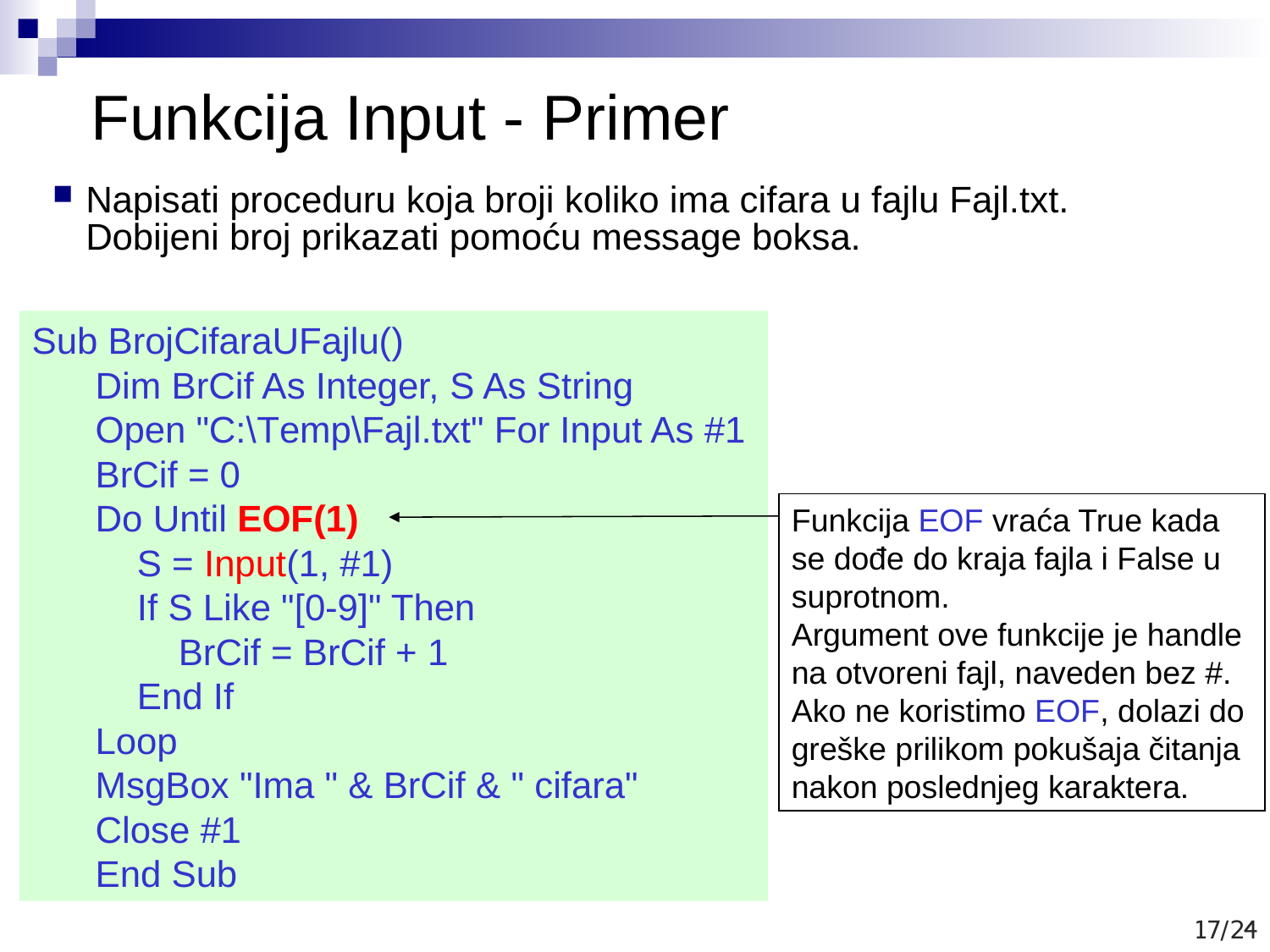

# Funkcija Input - Primer
Napisati proceduru koja broji koliko ima cifara u fajlu Fajl.txt. Dobijeni broj prikazati pomoću message boksa.
Sub BrojCifaraUFajlu()
Dim BrCif As Integer, S As String
Open "C:\Temp\Fajl.txt" For Input As #1
BrCif = 0
Do Until EOF(1)
    S = Input(1, #1)
    If S Like "[0-9]" Then
        BrCif = BrCif + 1
    End If
Loop
MsgBox "Ima " & BrCif & " cifara"
Close #1
End Sub
Funkcija EOF vraća True kada se dođe do kraja fajla i False u suprotnom.
Argument ove funkcije je handle na otvoreni fajl, naveden bez #. Ako ne koristimo EOF, dolazi do greške prilikom pokušaja čitanja nakon poslednjeg karaktera.

17/24